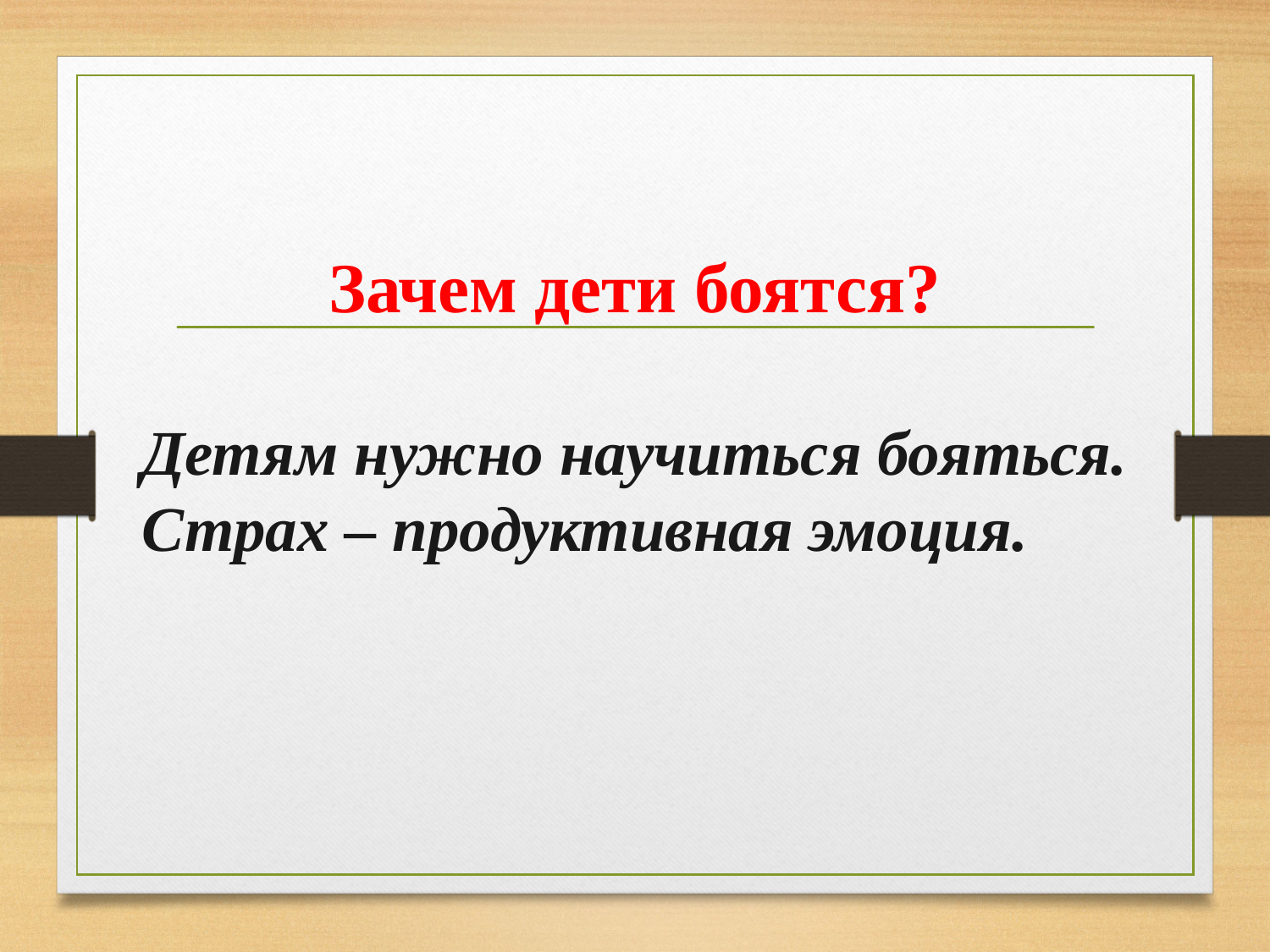

Зачем дети боятся?

Детям нужно научиться бояться.
Страх – продуктивная эмоция.